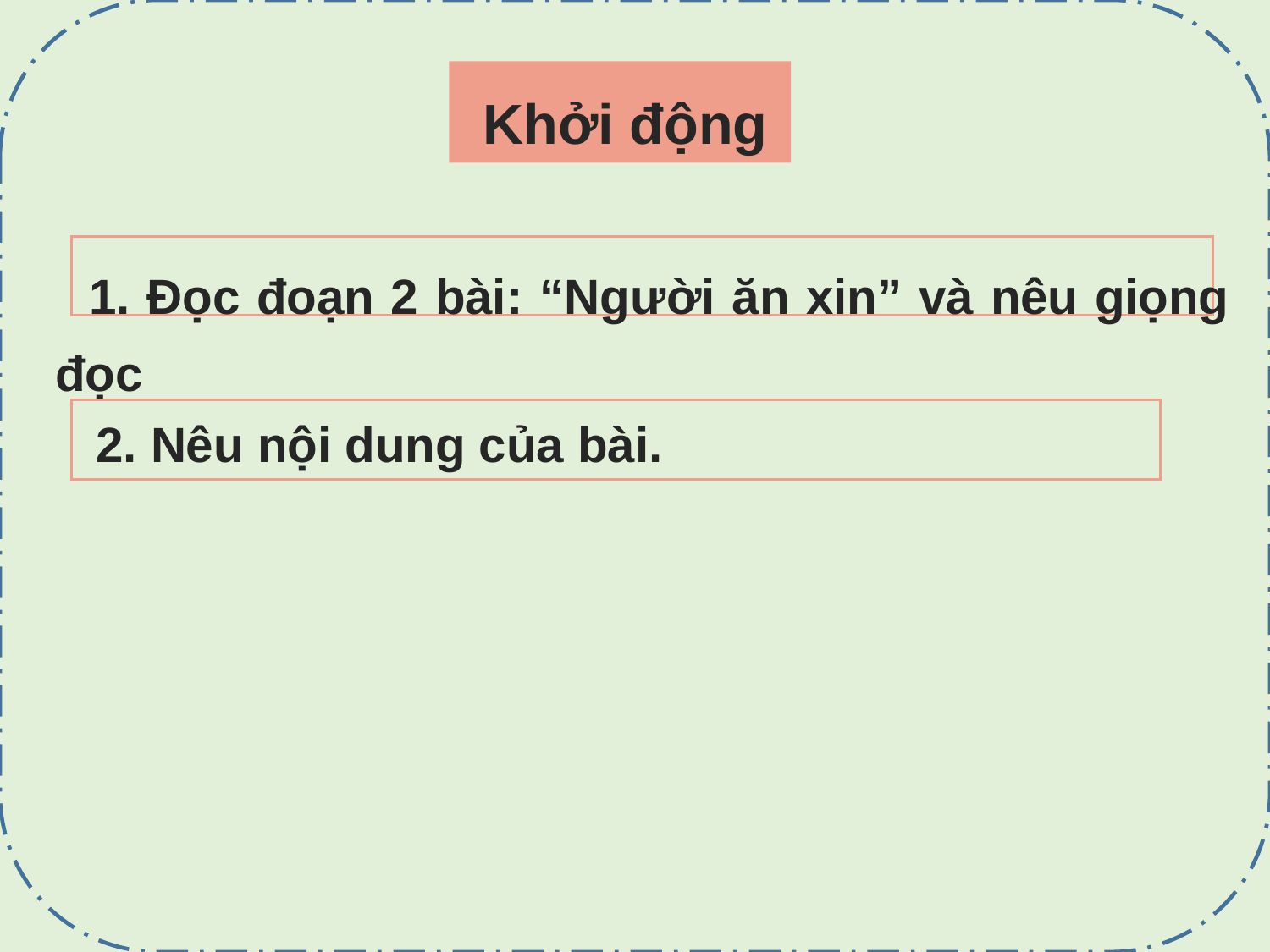

Khởi động

  1. Đọc đoạn 2 bài: “Người ăn xin” và nêu giọng đọc
2. Nêu nội dung của bài.